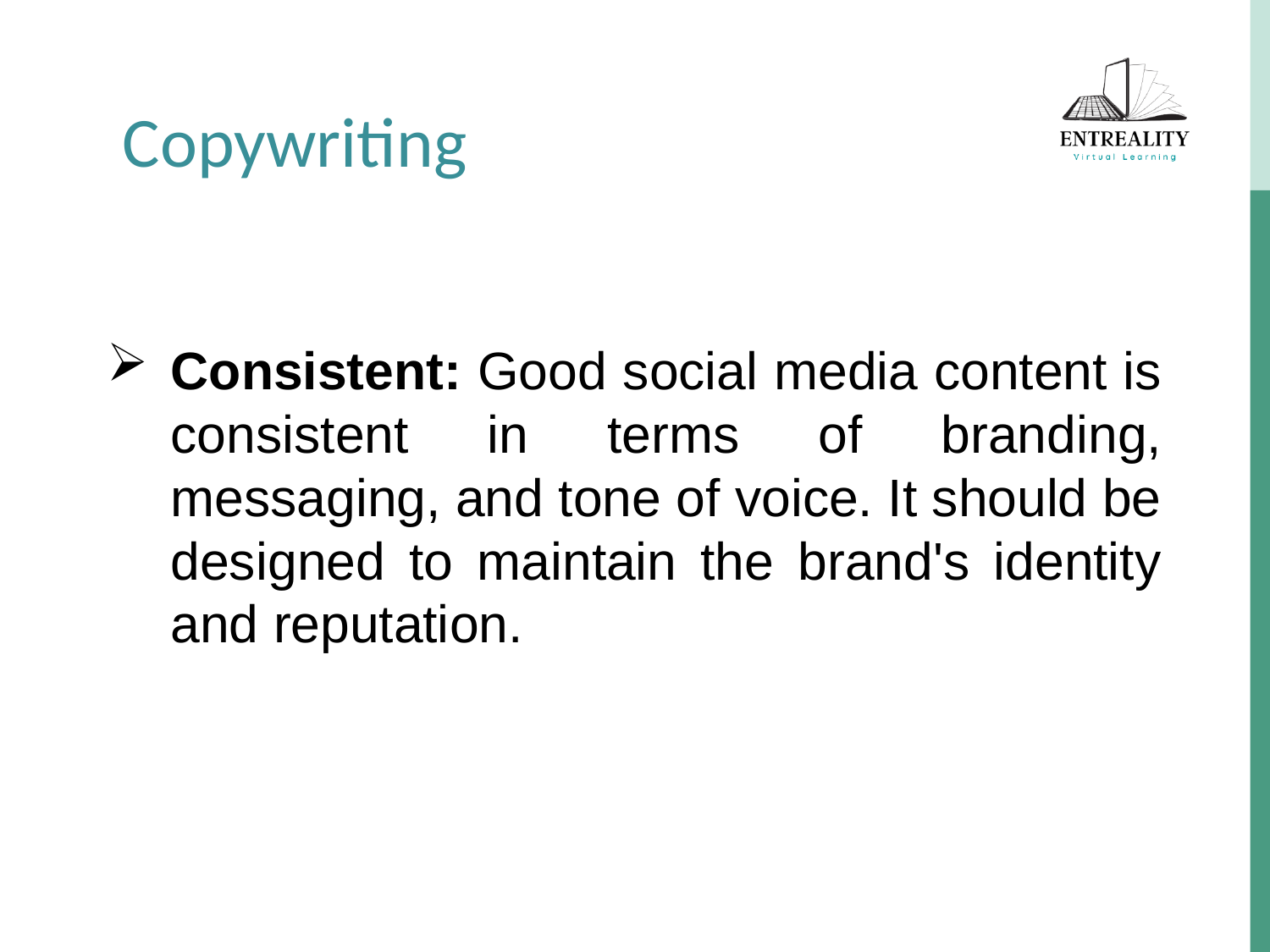

Copywriting
Consistent: Good social media content is consistent in terms of branding, messaging, and tone of voice. It should be designed to maintain the brand's identity and reputation.